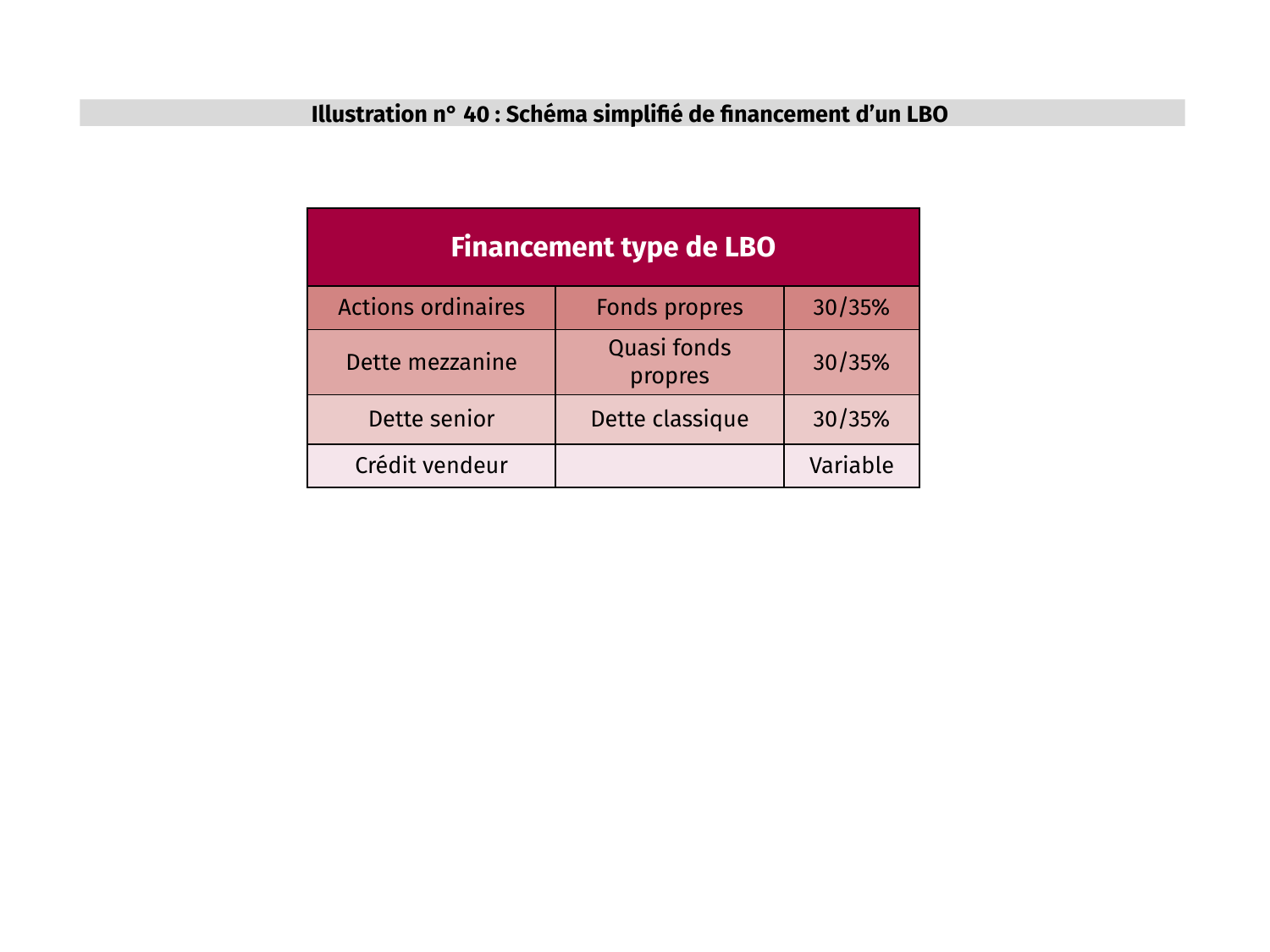

Illustration n° 40 : Schéma simplifié de financement d’un LBO
| Financement type de LBO |  |  |
| --- | --- | --- |
| Actions ordinaires | Fonds propres | 30/35% |
| Dette mezzanine | Quasi fonds propres | 30/35% |
| Dette senior | Dette classique | 30/35% |
| Crédit vendeur |  | Variable |